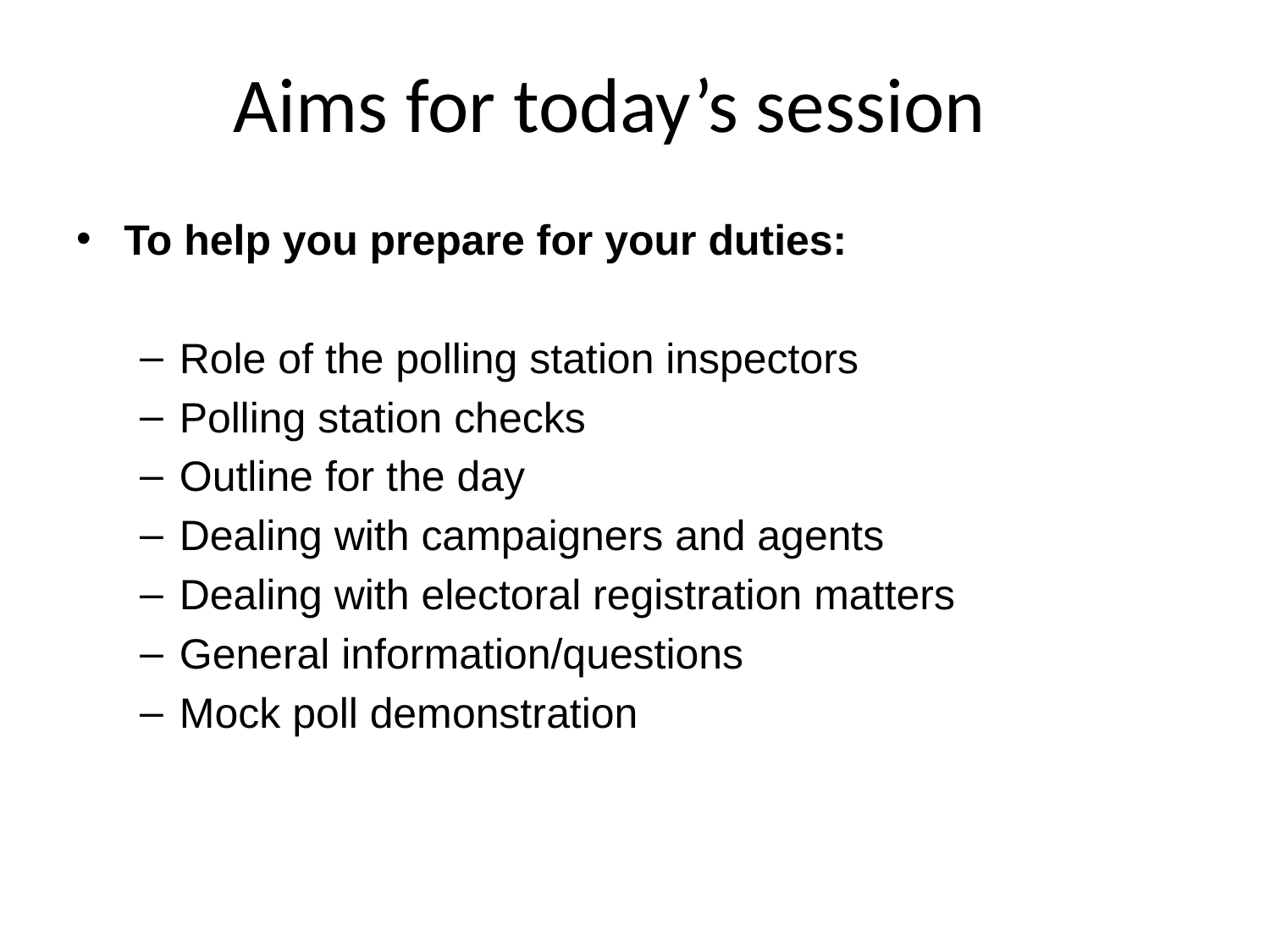

# Aims for today’s session
To help you prepare for your duties:

Role of the polling station inspectors
Polling station checks
Outline for the day
Dealing with campaigners and agents
Dealing with electoral registration matters
General information/questions
Mock poll demonstration